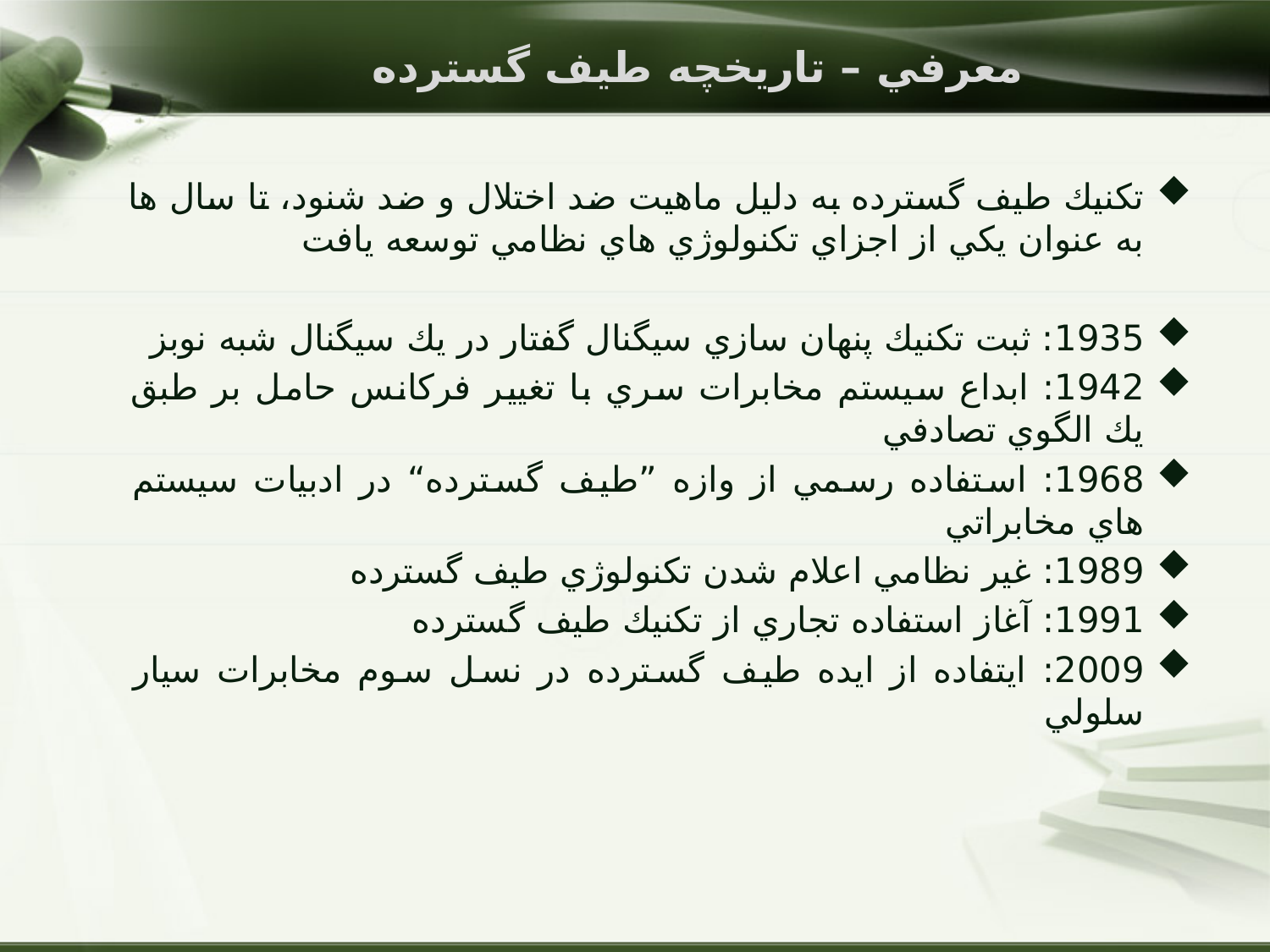

# معرفي – تاريخچه طيف گسترده
تكنيك طيف گسترده به دليل ماهيت ضد اختلال و ضد شنود، تا سال ها به عنوان يكي از اجزاي تكنولوژي هاي نظامي توسعه يافت

1935: ثبت تكنيك پنهان سازي سيگنال گفتار در يك سيگنال شبه نوبز
1942: ابداع سيستم مخابرات سري با تغيير فركانس حامل بر طبق يك الگوي تصادفي
1968: استفاده رسمي از وازه ”طيف گسترده“ در ادبيات سيستم هاي مخابراتي
1989: غير نظامي اعلام شدن تكنولوژي طيف گسترده
1991: آغاز استفاده تجاري از تكنيك طيف گسترده
2009: ايتفاده از ايده طيف گسترده در نسل سوم مخابرات سيار سلولي